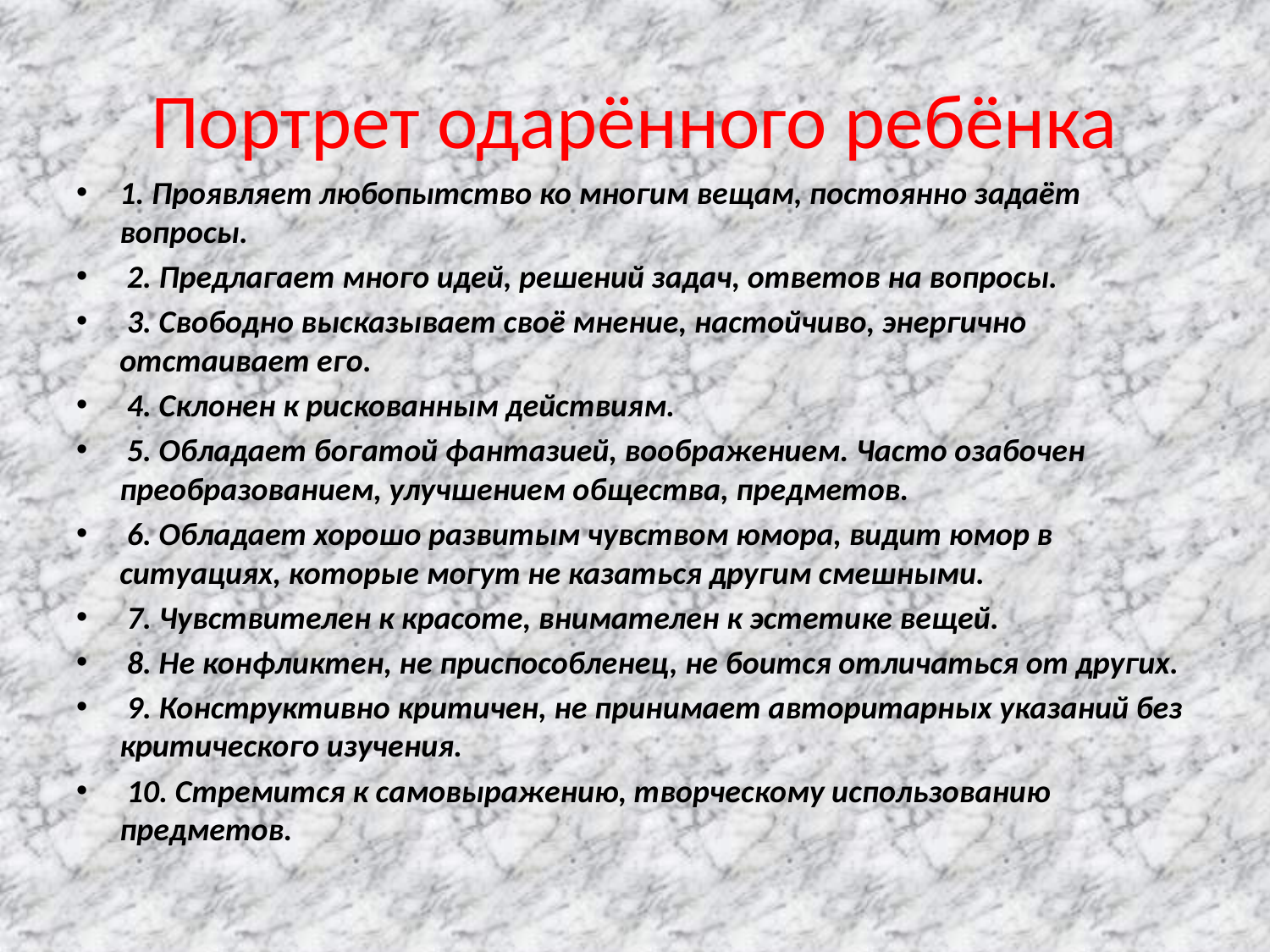

# Портрет одарённого ребёнка
1. Проявляет любопытство ко многим вещам, постоянно задаёт вопросы.
 2. Предлагает много идей, решений задач, ответов на вопросы.
 3. Свободно высказывает своё мнение, настойчиво, энергично отстаивает его.
 4. Склонен к рискованным действиям.
 5. Обладает богатой фантазией, воображением. Часто озабочен преобразованием, улучшением общества, предметов.
 6. Обладает хорошо развитым чувством юмора, видит юмор в ситуациях, которые могут не казаться другим смешными.
 7. Чувствителен к красоте, внимателен к эстетике вещей.
 8. Не конфликтен, не приспособленец, не боится отличаться от других.
 9. Конструктивно критичен, не принимает авторитарных указаний без критического изучения.
 10. Стремится к самовыражению, творческому использованию предметов.